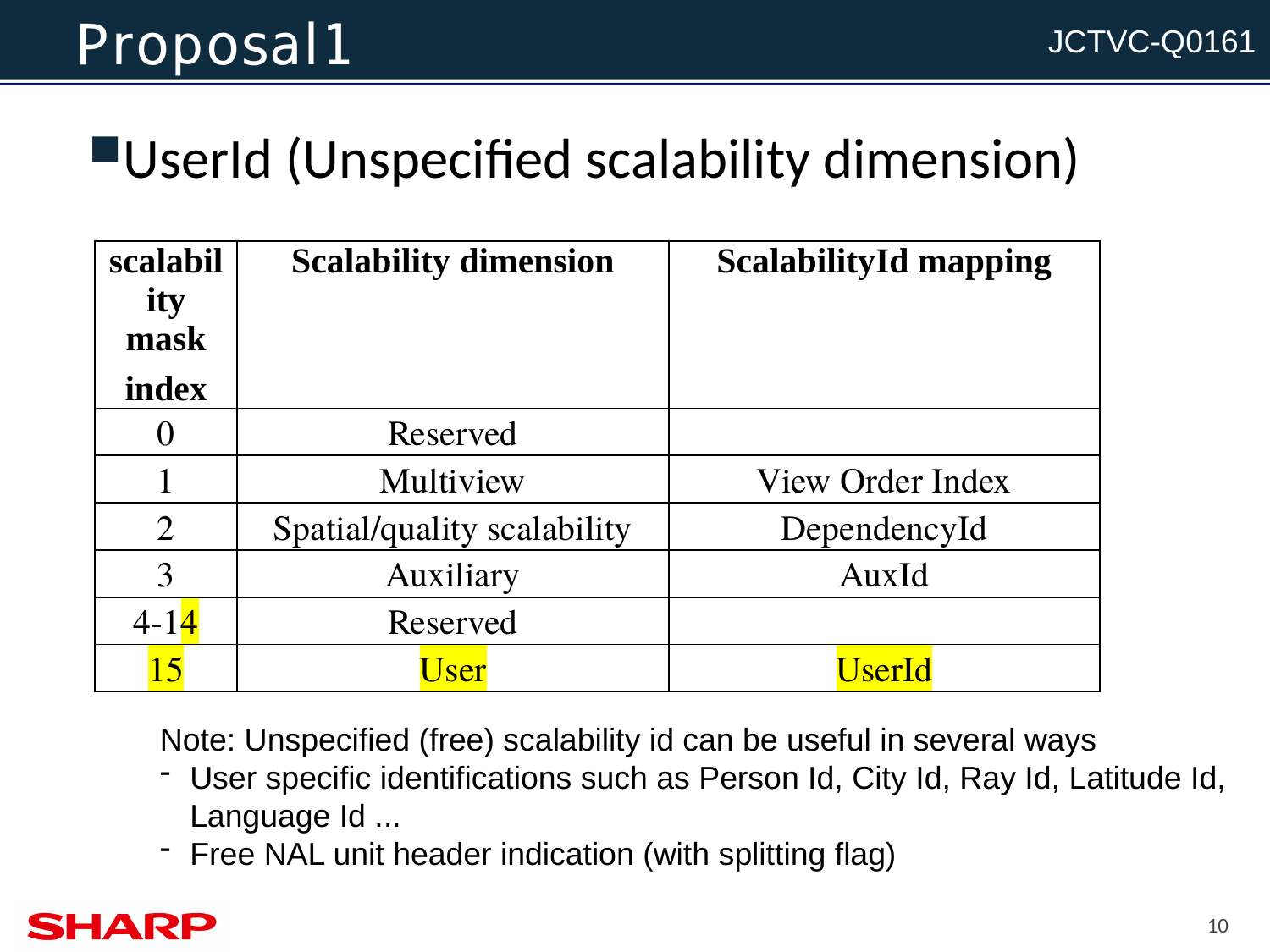

# Proposal1
UserId (Unspecified scalability dimension)

| scalability mask index | Scalability dimension | ScalabilityId mapping |
| --- | --- | --- |
| 0 | Reserved |  |
| 1 | Multiview | View Order Index |
| 2 | Spatial/quality scalability | DependencyId |
| 3 | Auxiliary | AuxId |
| 4-14 | Reserved |  |
| 15 | User | UserId |

Note: Unspecified (free) scalability id can be useful in several ways
User specific identifications such as Person Id, City Id, Ray Id, Latitude Id, Language Id ...
Free NAL unit header indication (with splitting flag)

10